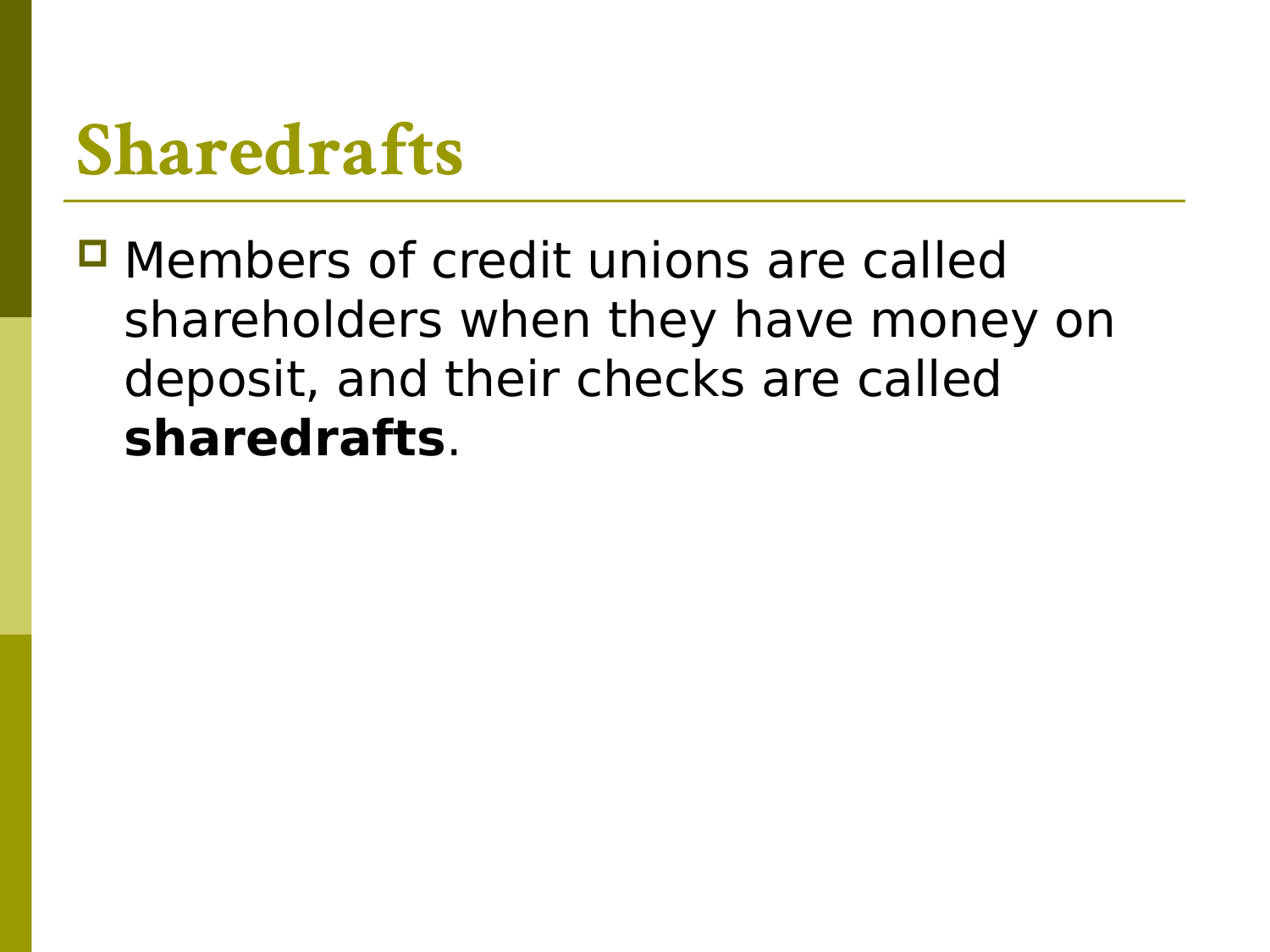

# Sharedrafts
Members of credit unions are called shareholders when they have money on deposit, and their checks are called sharedrafts.